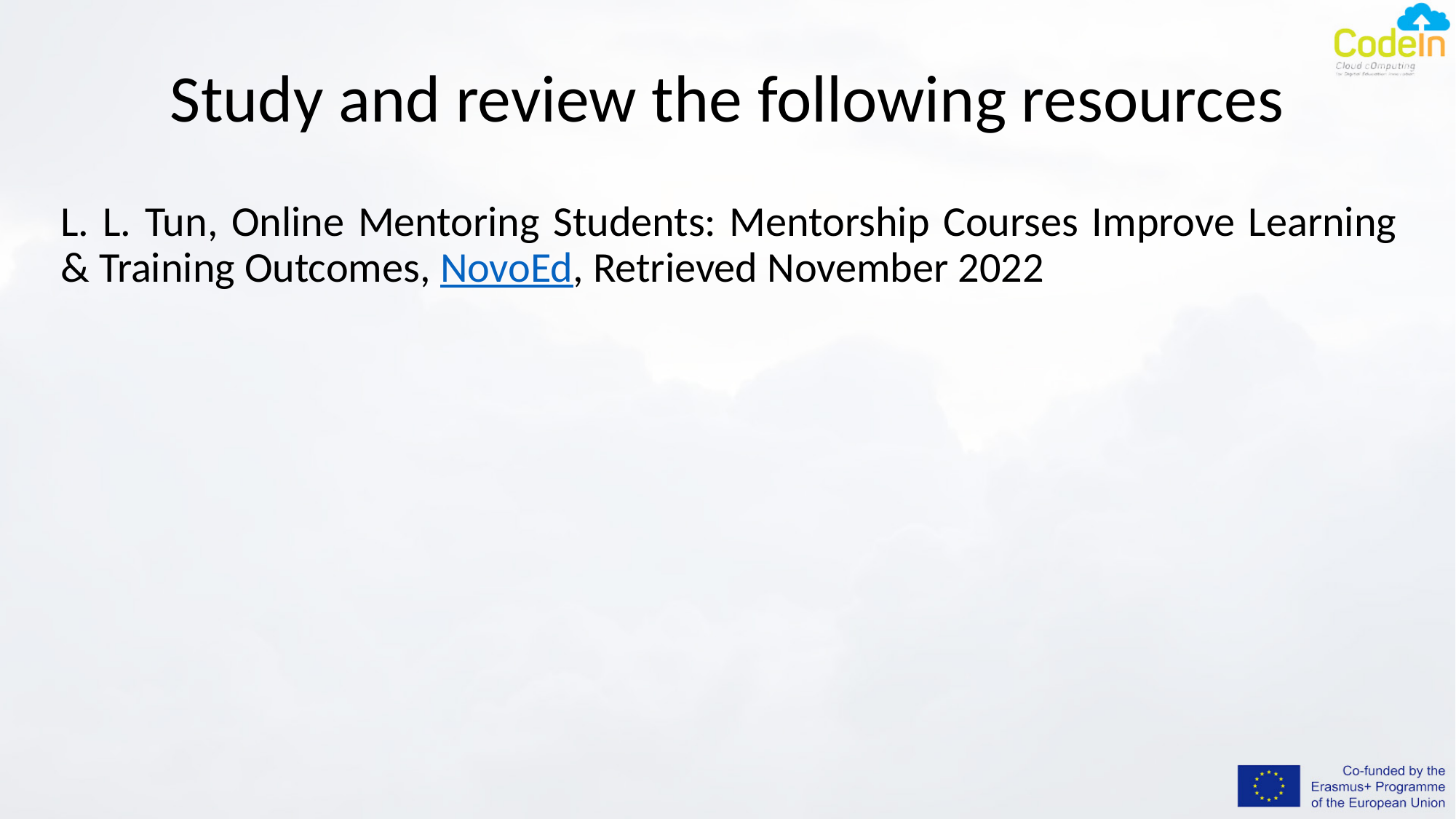

# Study and review the following resources
L. L. Tun, Online Mentoring Students: Mentorship Courses Improve Learning & Training Outcomes, NovoEd, Retrieved November 2022